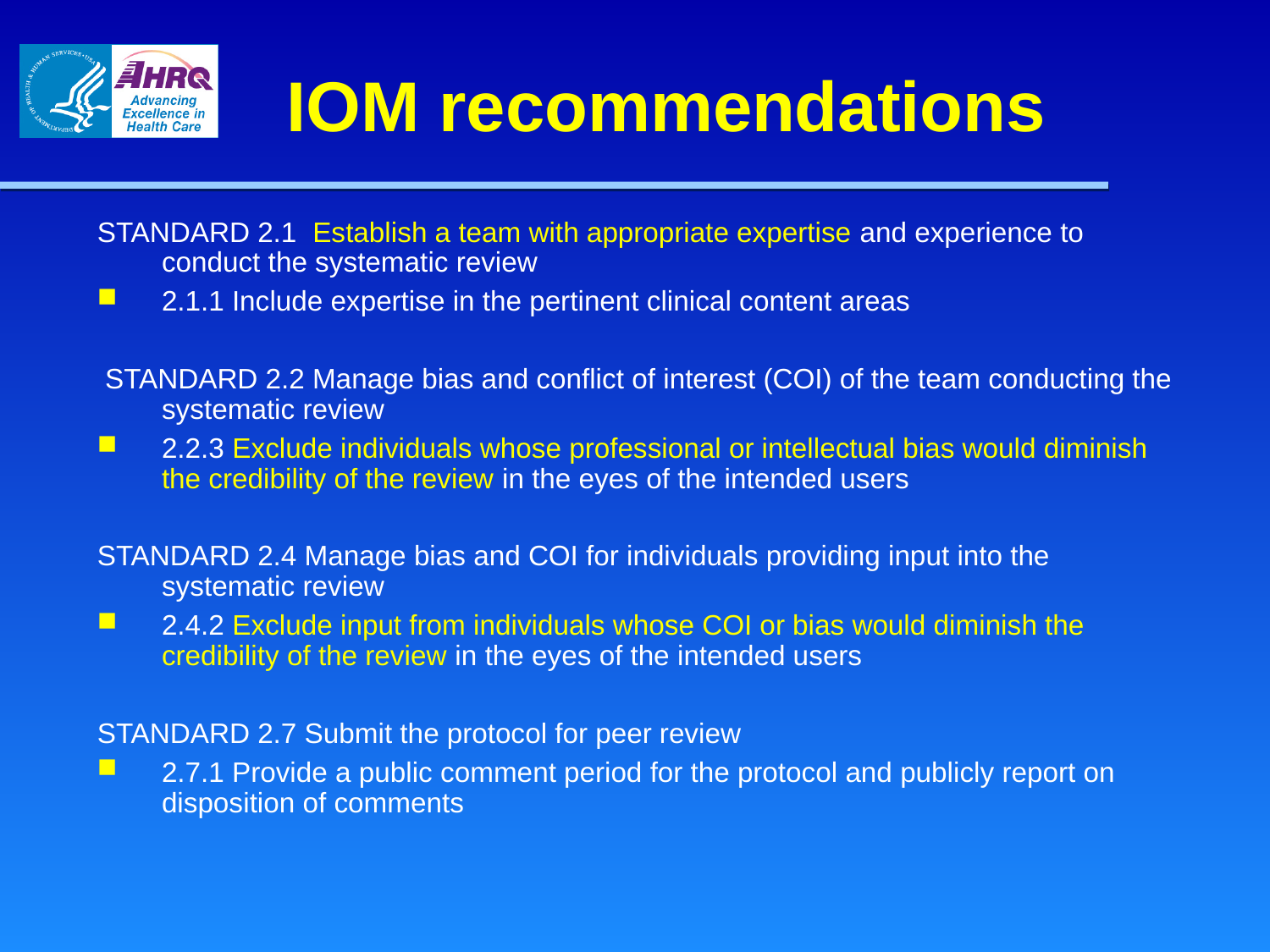

# IOM recommendations
STANDARD 2.1  Establish a team with appropriate expertise and experience to conduct the systematic review
2.1.1 Include expertise in the pertinent clinical content areas

 STANDARD 2.2 Manage bias and conflict of interest (COI) of the team conducting the systematic review
2.2.3 Exclude individuals whose professional or intellectual bias would diminish the credibility of the review in the eyes of the intended users

STANDARD 2.4 Manage bias and COI for individuals providing input into the systematic review
2.4.2 Exclude input from individuals whose COI or bias would diminish the credibility of the review in the eyes of the intended users

STANDARD 2.7 Submit the protocol for peer review
2.7.1 Provide a public comment period for the protocol and publicly report on disposition of comments